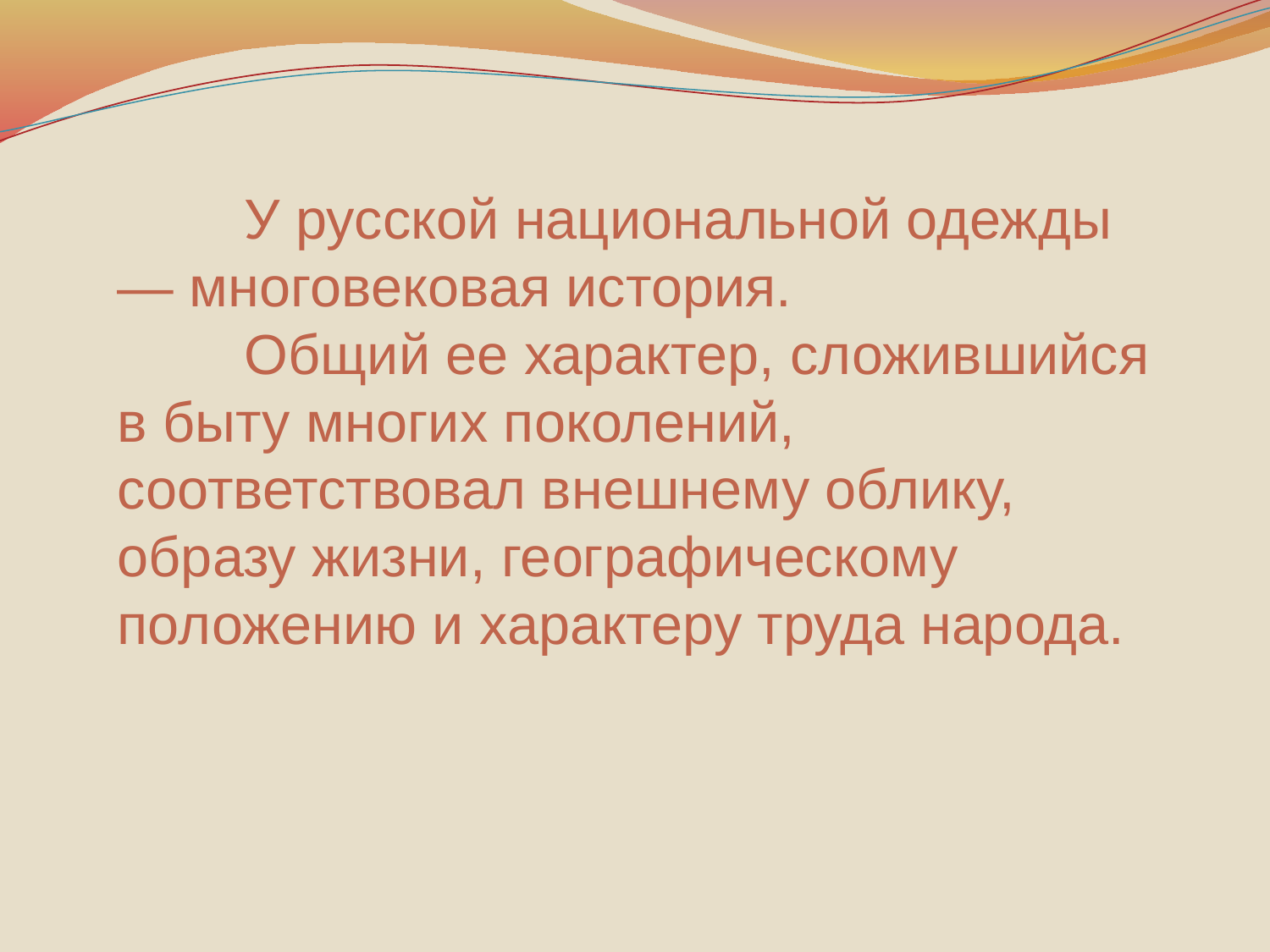

У русской национальной одежды — многовековая история.
	Общий ее характер, сложившийся в быту многих поколений, соответствовал внешнему облику, образу жизни, географическому положению и характеру труда народа.